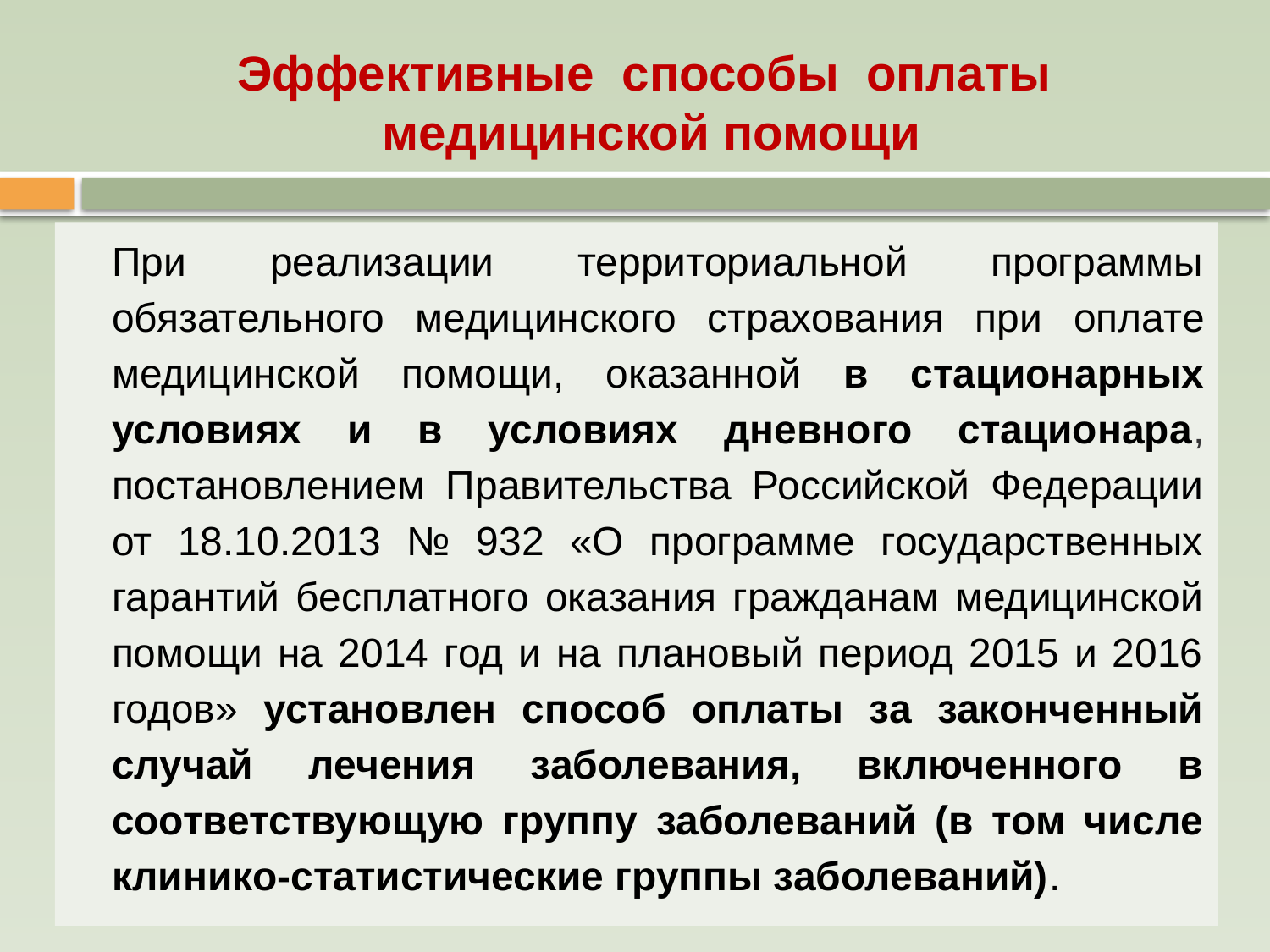

# Эффективные  способы  оплаты  медицинской помощи
При реализации территориальной программы обязательного медицинского страхования при оплате медицинской помощи, оказанной в стационарных условиях и в условиях дневного стационара, постановлением Правительства Российской Федерации от 18.10.2013 № 932 «О программе государственных гарантий бесплатного оказания гражданам медицинской помощи на 2014 год и на плановый период 2015 и 2016 годов» установлен способ оплаты за законченный случай лечения заболевания, включенного в соответствующую группу заболеваний (в том числе клинико-статистические группы заболеваний).